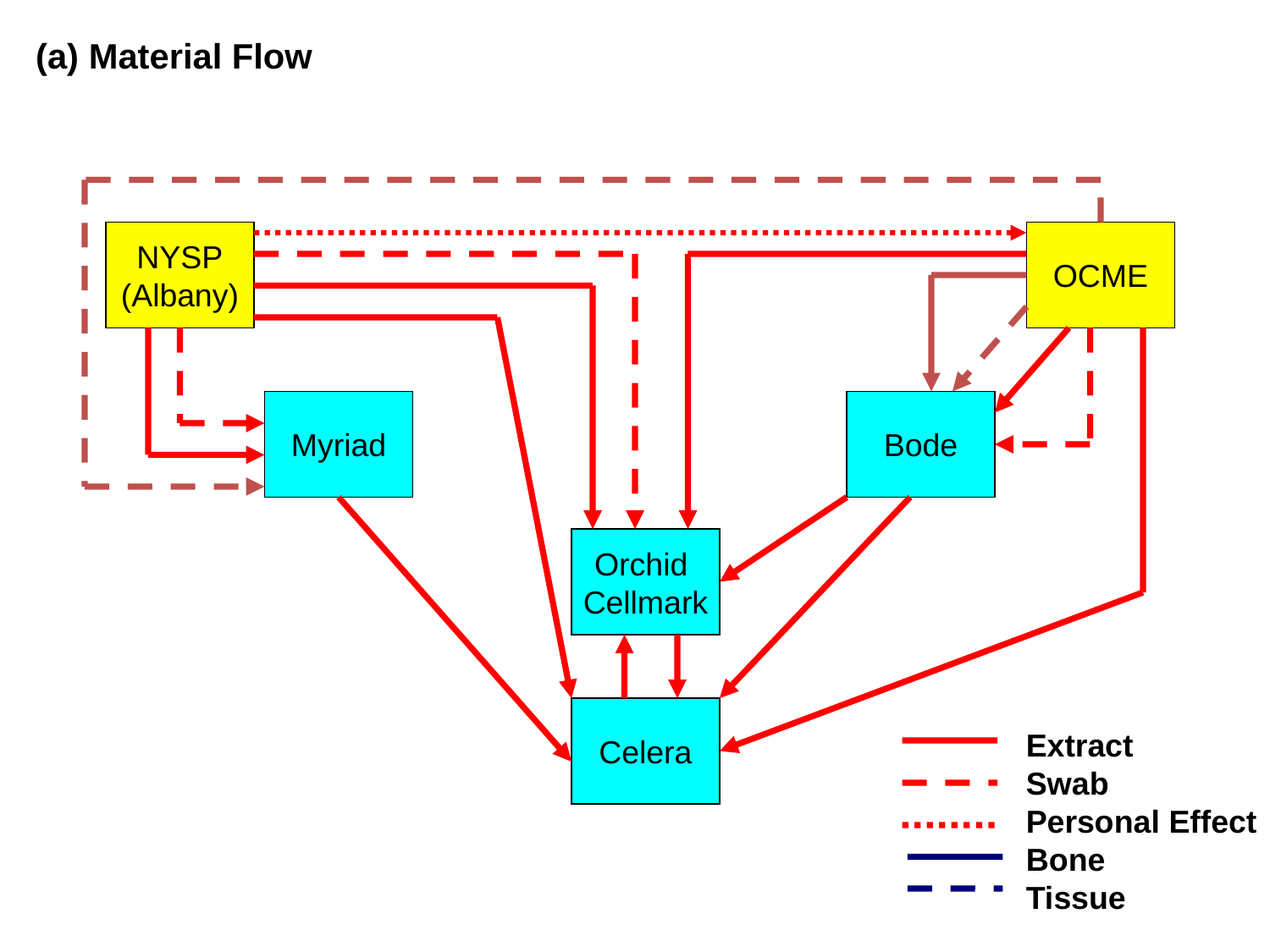

(a) Material Flow

NYSP
(Albany)
OCME

Myriad
Bode

Orchid
Cellmark

Celera
Extract
Swab
Personal Effect
Bone
Tissue